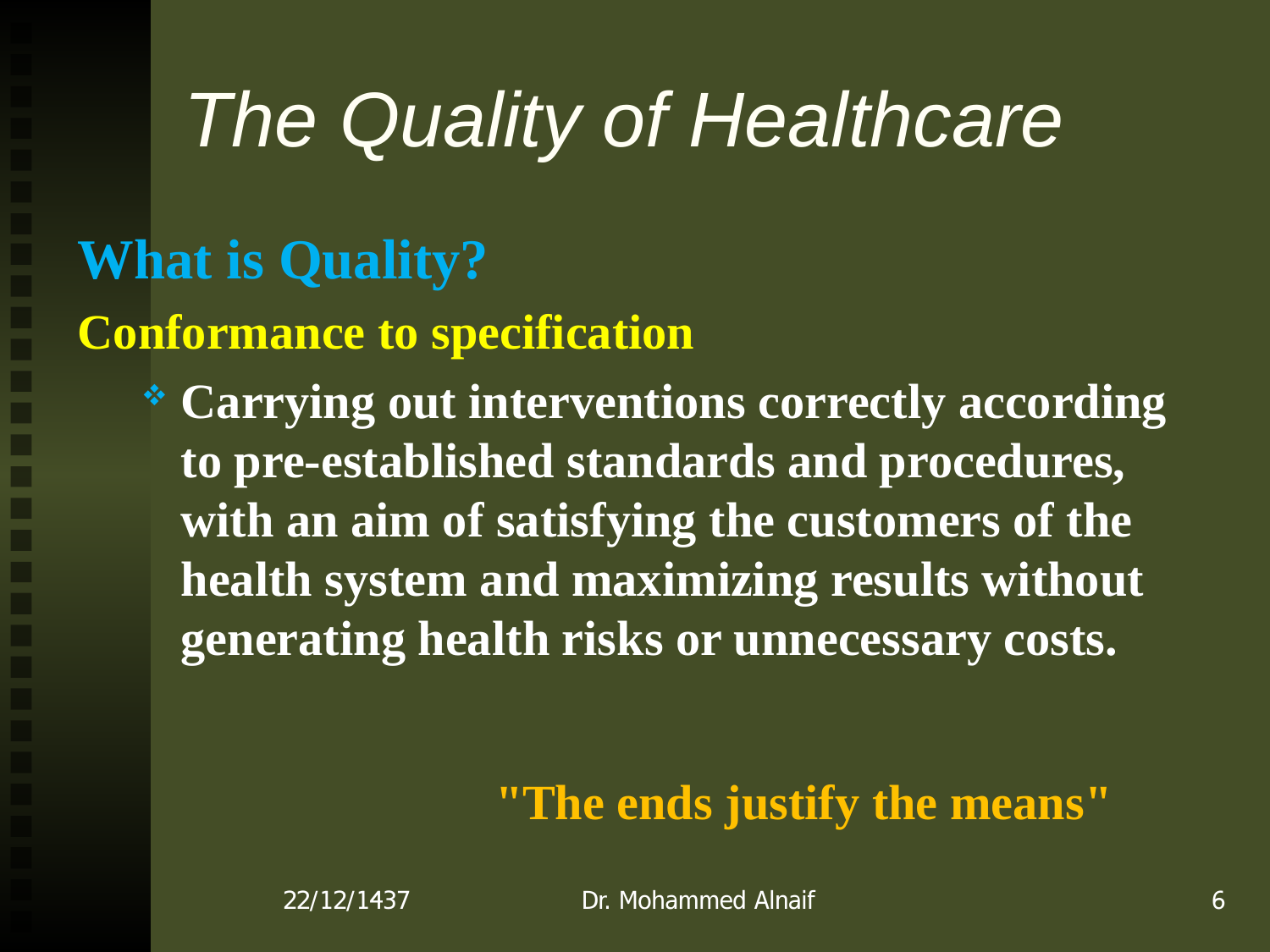

# The Quality of Healthcare
What is Quality?
Conformance to specification
Carrying out interventions correctly according to pre-established standards and procedures, with an aim of satisfying the customers of the health system and maximizing results without generating health risks or unnecessary costs.
"The ends justify the means"
22/12/1437
Dr. Mohammed Alnaif
6